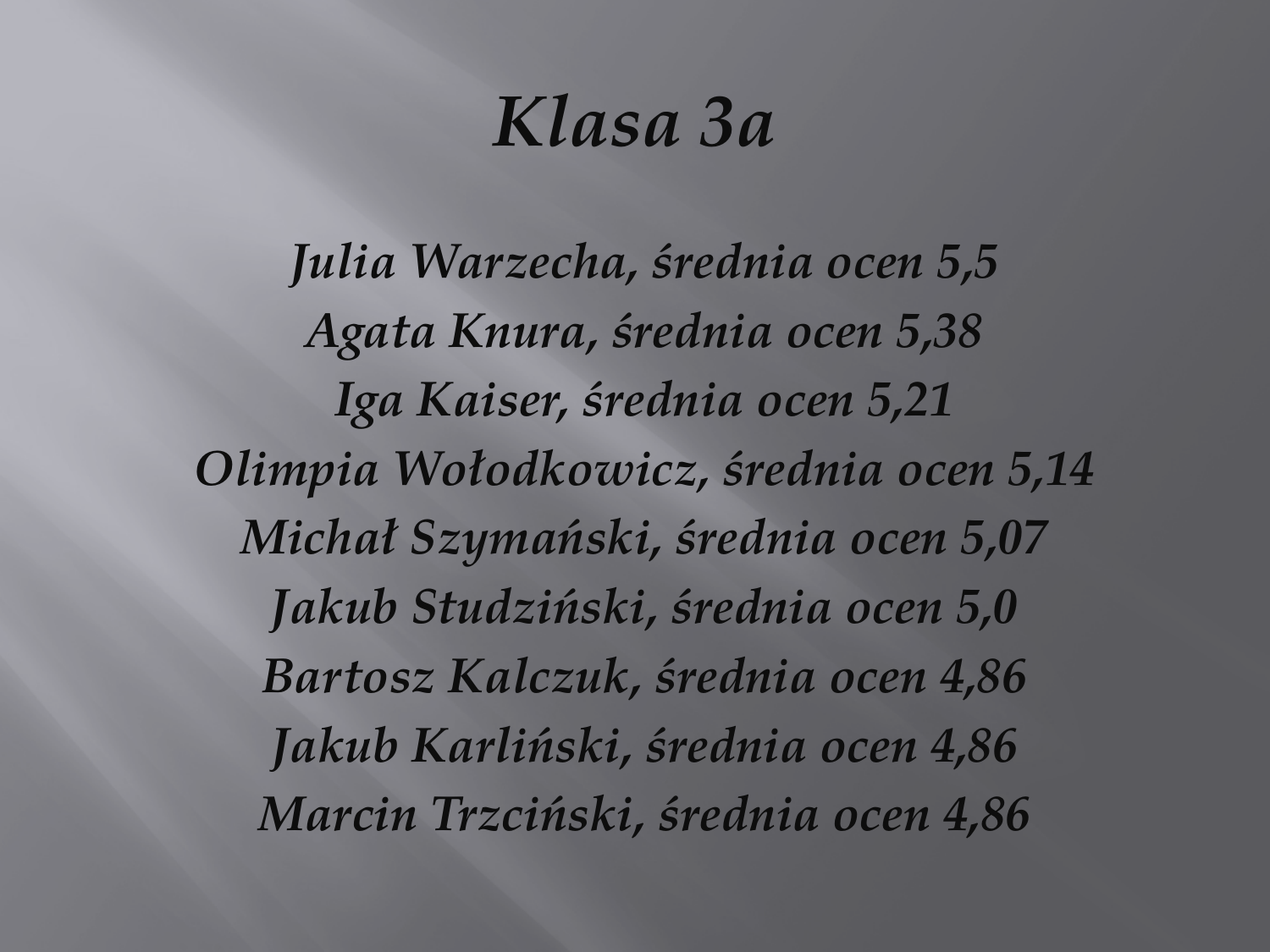

# Klasa 3a
Julia Warzecha, średnia ocen 5,5
Agata Knura, średnia ocen 5,38
Iga Kaiser, średnia ocen 5,21
Olimpia Wołodkowicz, średnia ocen 5,14
Michał Szymański, średnia ocen 5,07
Jakub Studziński, średnia ocen 5,0
Bartosz Kalczuk, średnia ocen 4,86
Jakub Karliński, średnia ocen 4,86
Marcin Trzciński, średnia ocen 4,86